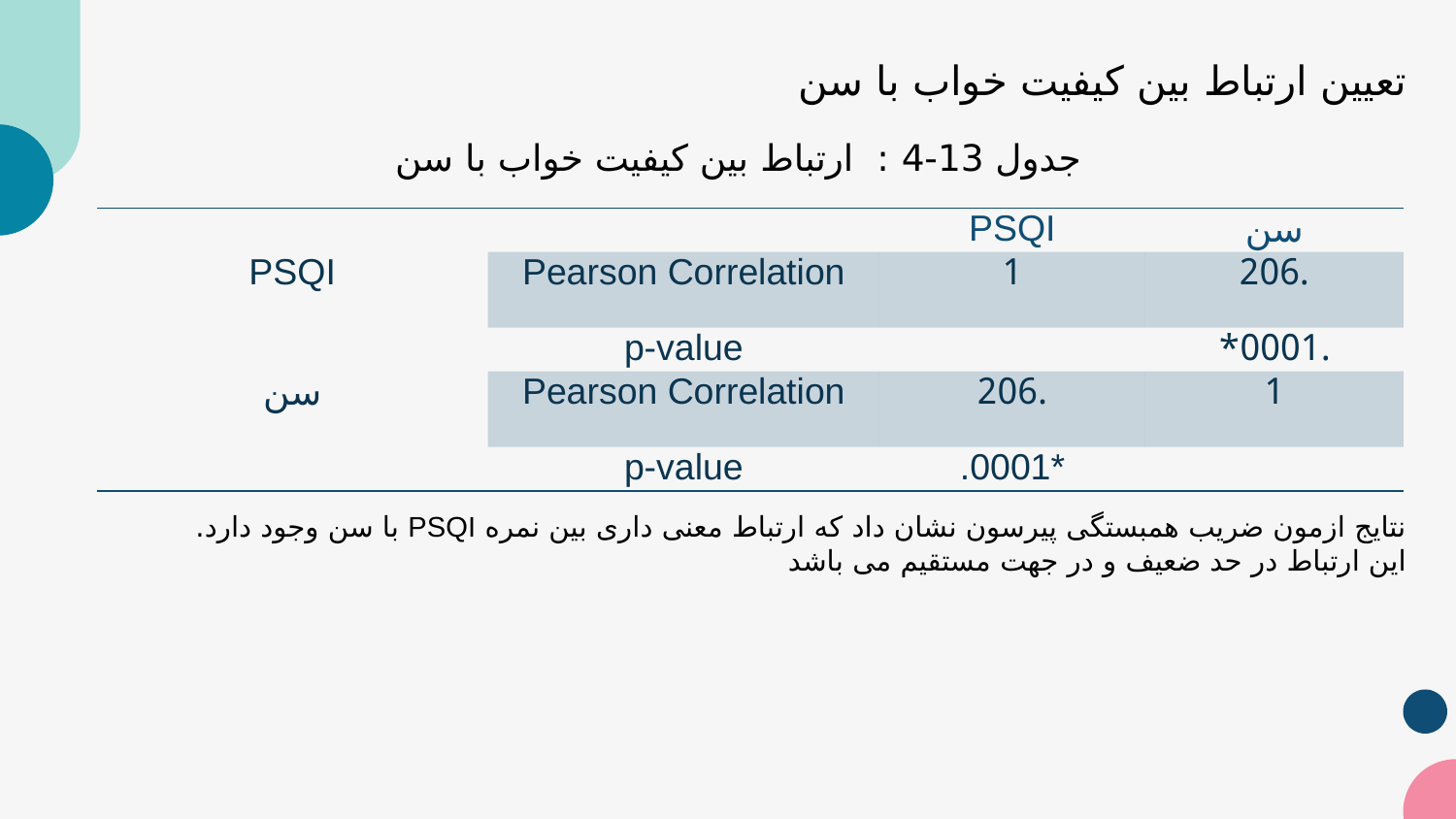

تعیین ارتباط بین کیفیت خواب با سن
جدول 13-4 :  ارتباط بین کیفیت خواب با سن
|  |  | PSQI | سن |
| --- | --- | --- | --- |
| PSQI | Pearson Correlation | 1 | .206 |
|  | p-value |  | .0001\* |
| سن | Pearson Correlation | .206 | 1 |
|  | p-value | .0001\* |  |
نتایج ازمون ضریب همبستگی پیرسون نشان داد که ارتباط معنی داری بین نمره PSQI با سن وجود دارد.
این ارتباط در حد ضعیف و در جهت مستقیم می باشد